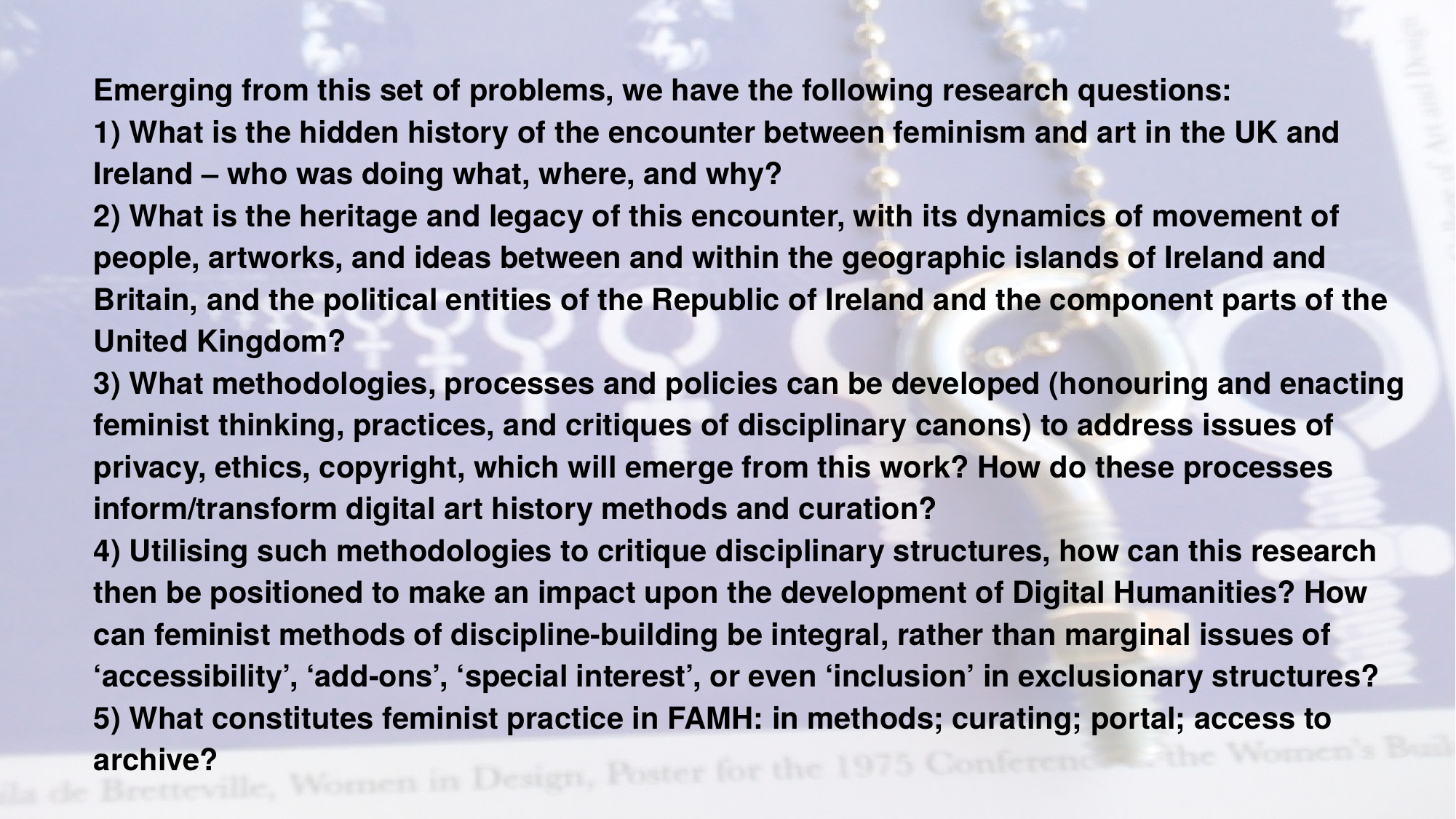

Emerging from this set of problems, we have the following research questions:
1) What is the hidden history of the encounter between feminism and art in the UK and Ireland – who was doing what, where, and why?
2) What is the heritage and legacy of this encounter, with its dynamics of movement of people, artworks, and ideas between and within the geographic islands of Ireland and Britain, and the political entities of the Republic of Ireland and the component parts of the United Kingdom?
3) What methodologies, processes and policies can be developed (honouring and enacting feminist thinking, practices, and critiques of disciplinary canons) to address issues of privacy, ethics, copyright, which will emerge from this work? How do these processes inform/transform digital art history methods and curation?
4) Utilising such methodologies to critique disciplinary structures, how can this research then be positioned to make an impact upon the development of Digital Humanities? How can feminist methods of discipline-building be integral, rather than marginal issues of ‘accessibility’, ‘add-ons’, ‘special interest’, or even ‘inclusion’ in exclusionary structures?
5) What constitutes feminist practice in FAMH: in methods; curating; portal; access to archive?